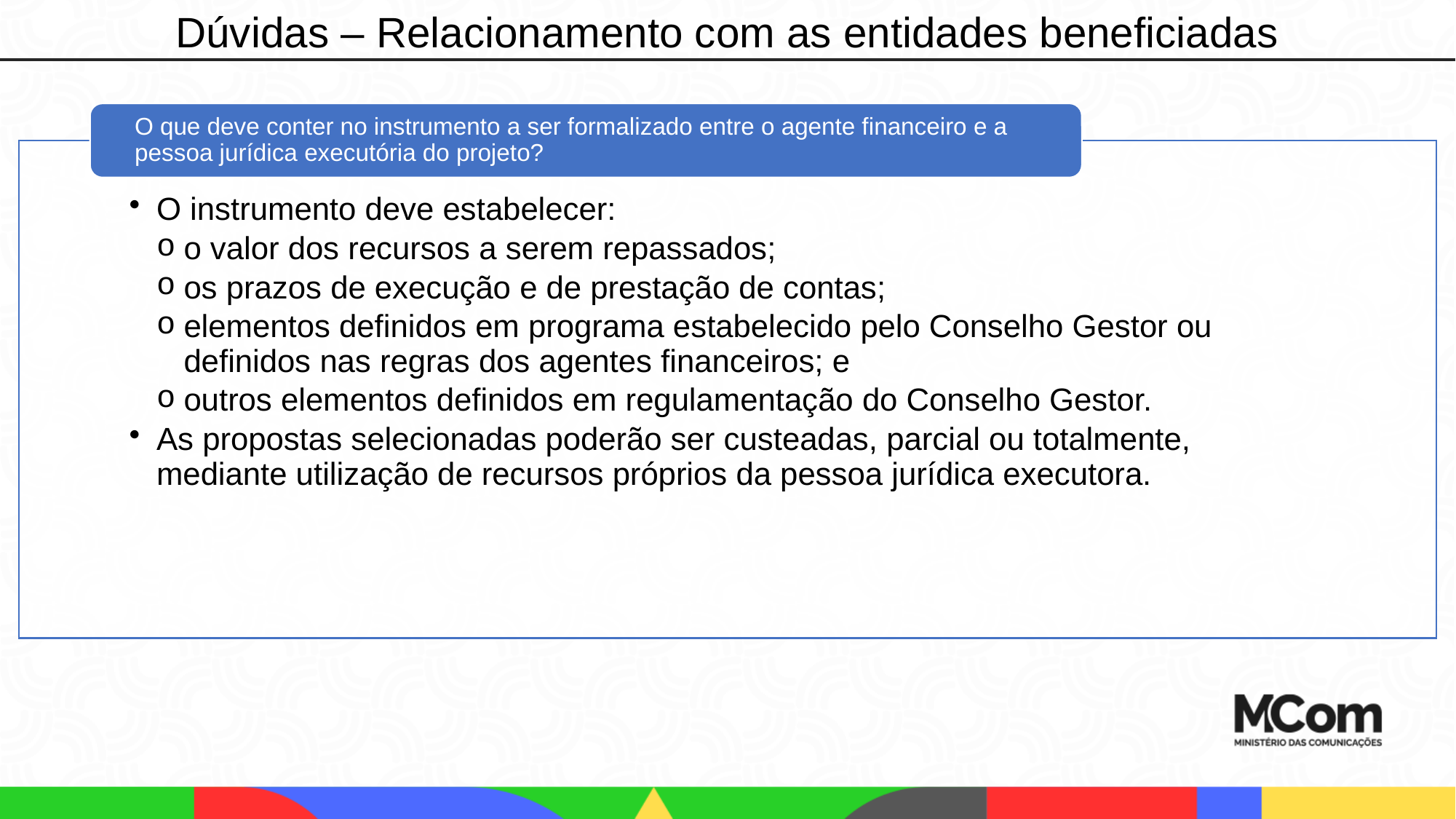

Dúvidas – Relacionamento com as entidades beneficiadas
O instrumento deve estabelecer:
o valor dos recursos a serem repassados;
os prazos de execução e de prestação de contas;
elementos definidos em programa estabelecido pelo Conselho Gestor ou definidos nas regras dos agentes financeiros; e
outros elementos definidos em regulamentação do Conselho Gestor.
As propostas selecionadas poderão ser custeadas, parcial ou totalmente, mediante utilização de recursos próprios da pessoa jurídica executora.
O que deve conter no instrumento a ser formalizado entre o agente financeiro e a pessoa jurídica executória do projeto?